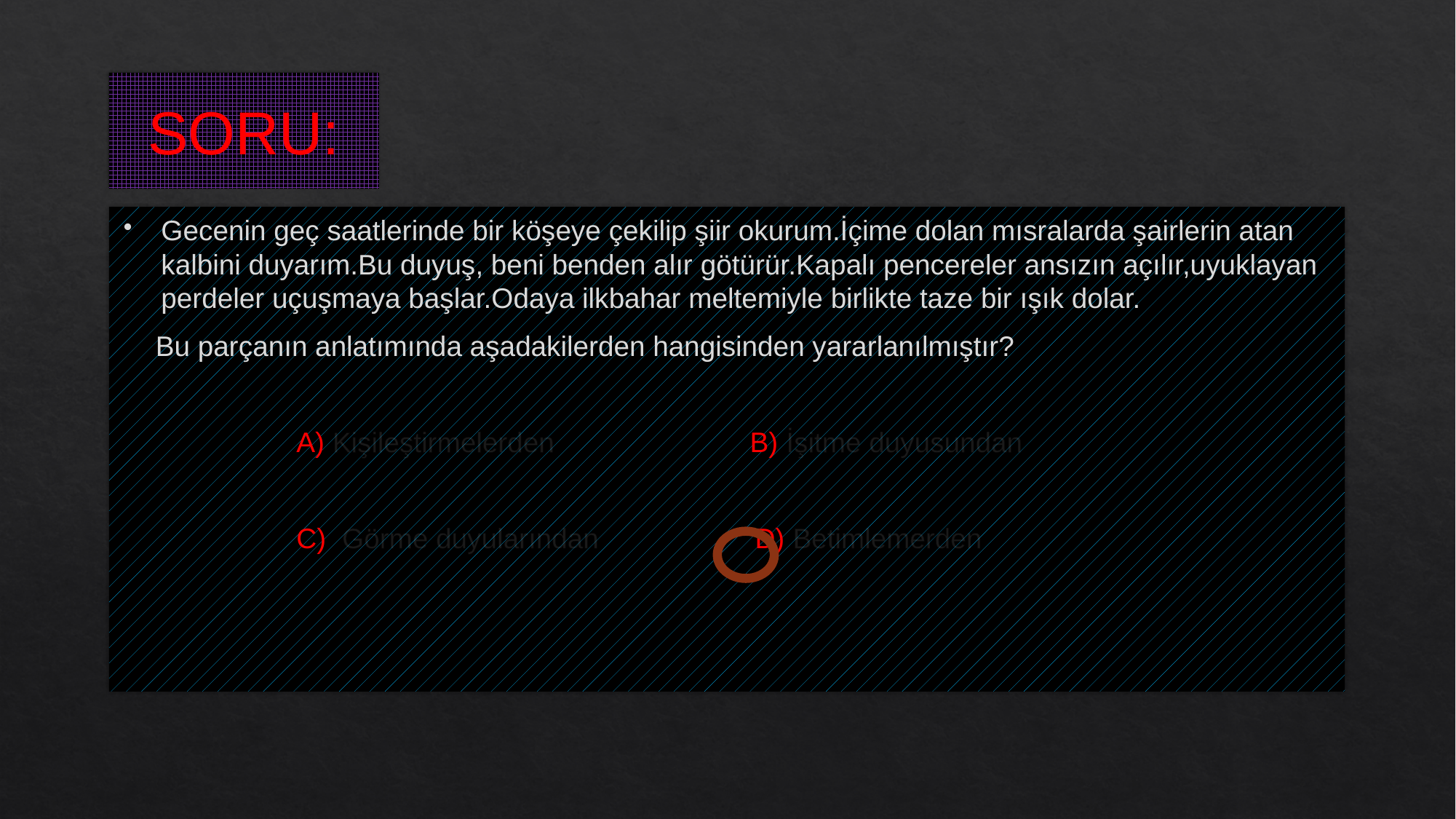

# SORU:
Gecenin geç saatlerinde bir köşeye çekilip şiir okurum.İçime dolan mısralarda şairlerin atan kalbini duyarım.Bu duyuş, beni benden alır götürür.Kapalı pencereler ansızın açılır,uyuklayan perdeler uçuşmaya başlar.Odaya ilkbahar meltemiyle birlikte taze bir ışık dolar.
    Bu parçanın anlatımında aşadakilerden hangisinden yararlanılmıştır?

                      A) Kişileştirmelerden                         B) İşitme duyusundan

                      C)  Görme duyularından                    D) Betimlemerden